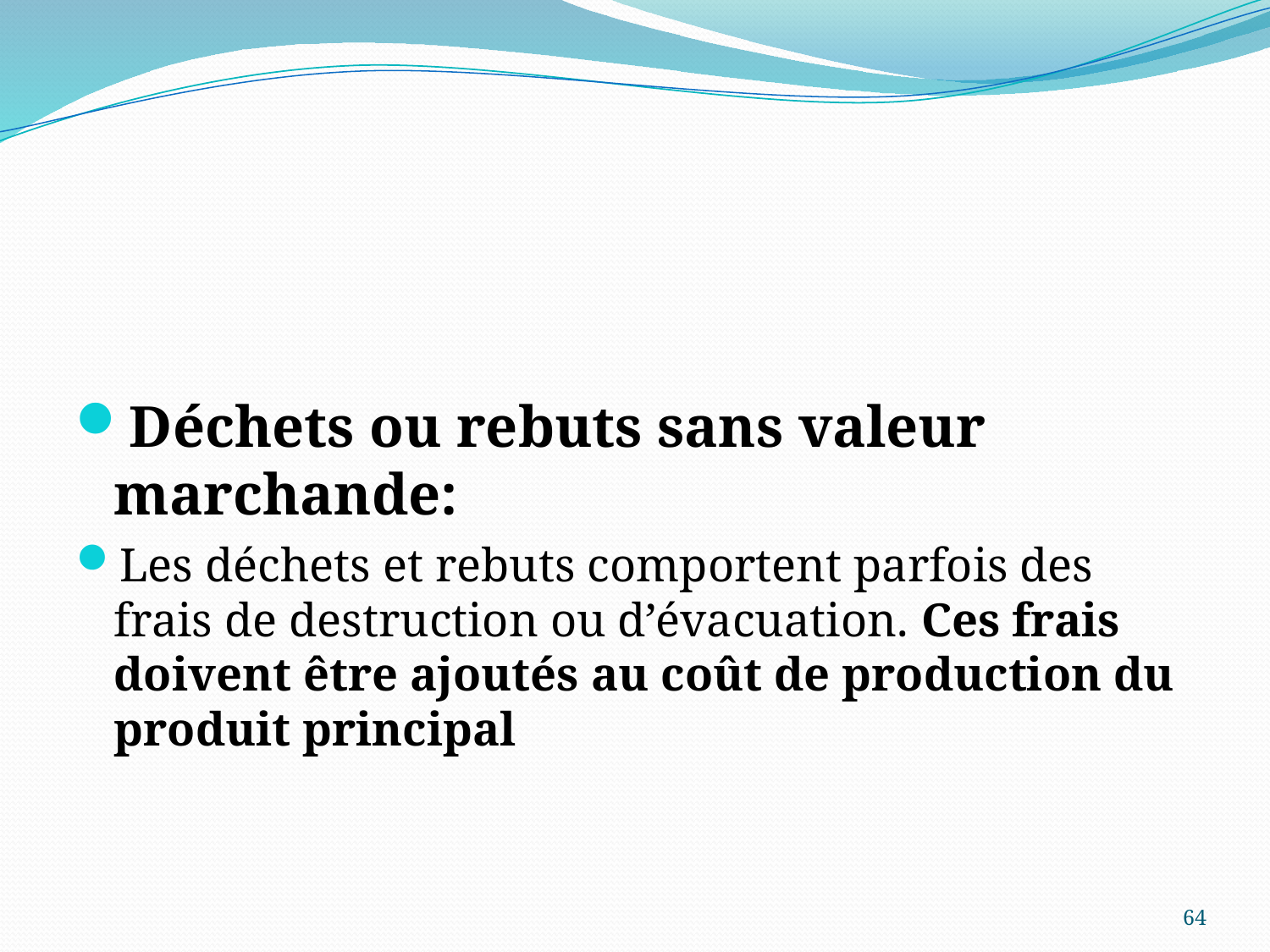

#
Déchets ou rebuts sans valeur marchande:
Les déchets et rebuts comportent parfois des frais de destruction ou d’évacuation. Ces frais doivent être ajoutés au coût de production du produit principal
64